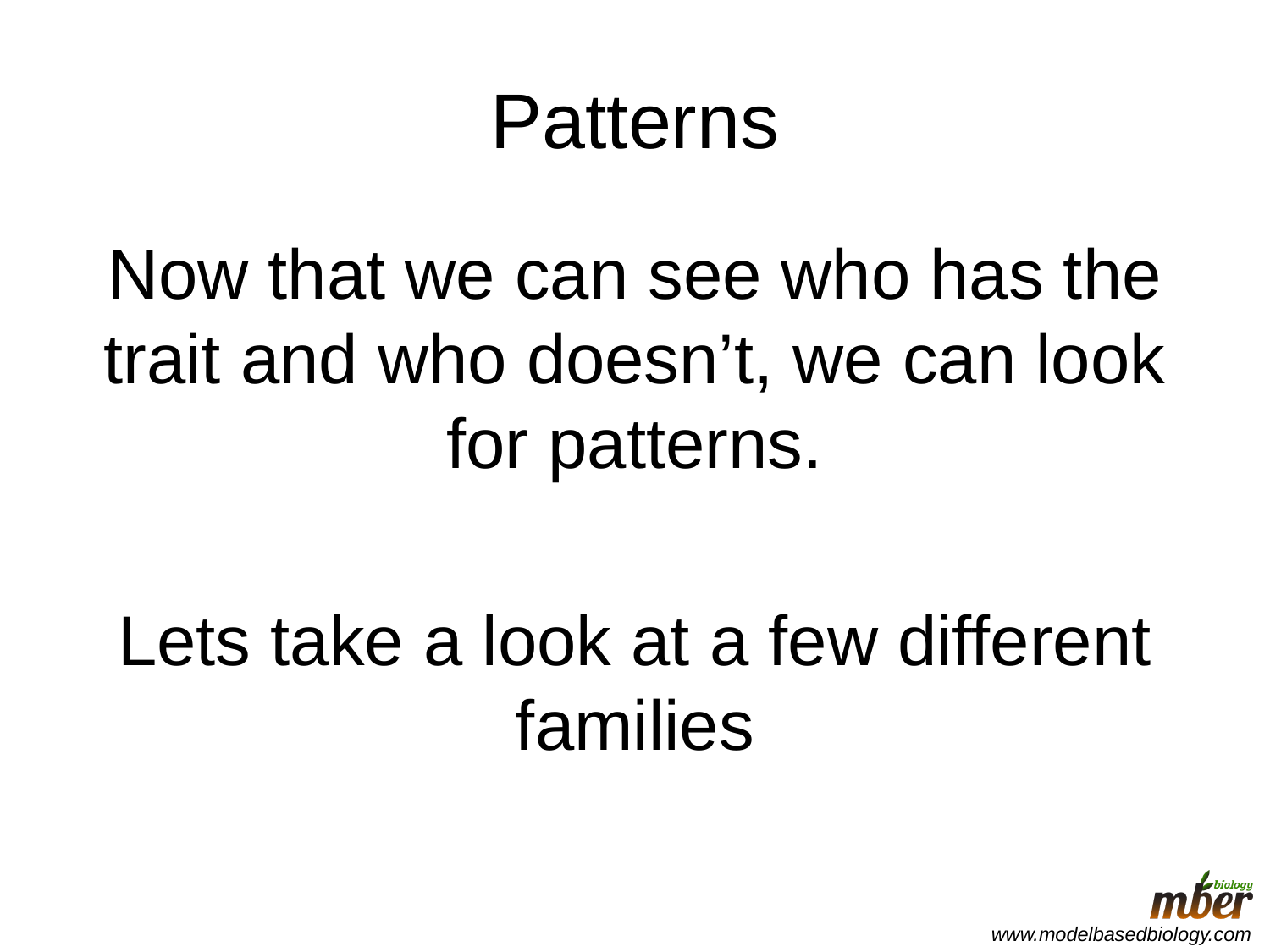

# Patterns
Now that we can see who has the trait and who doesn’t, we can look for patterns.

Lets take a look at a few different families